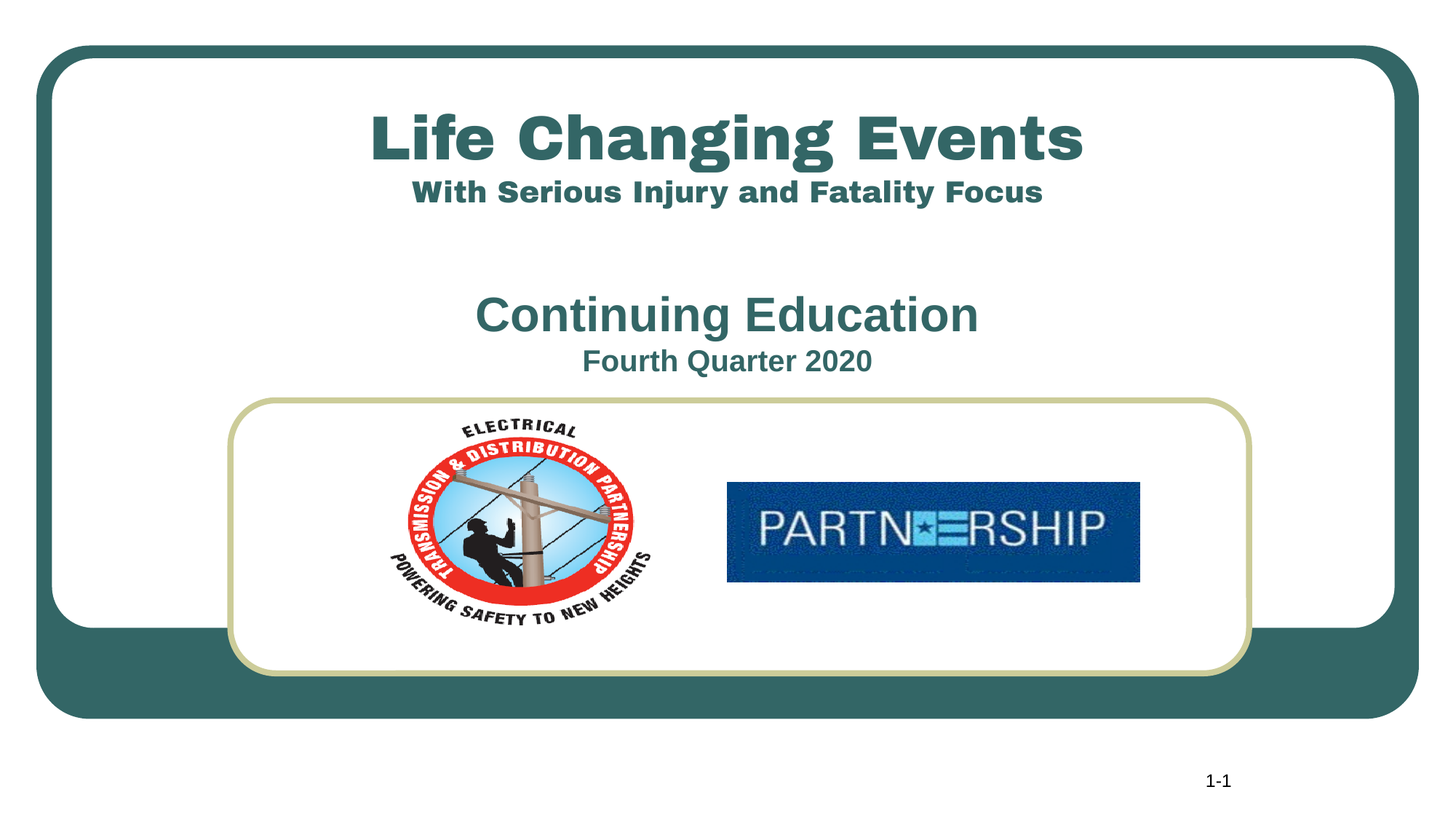

# Life Changing Events With Serious Injury and Fatality Focus Continuing Education Fourth Quarter 2020
1-1